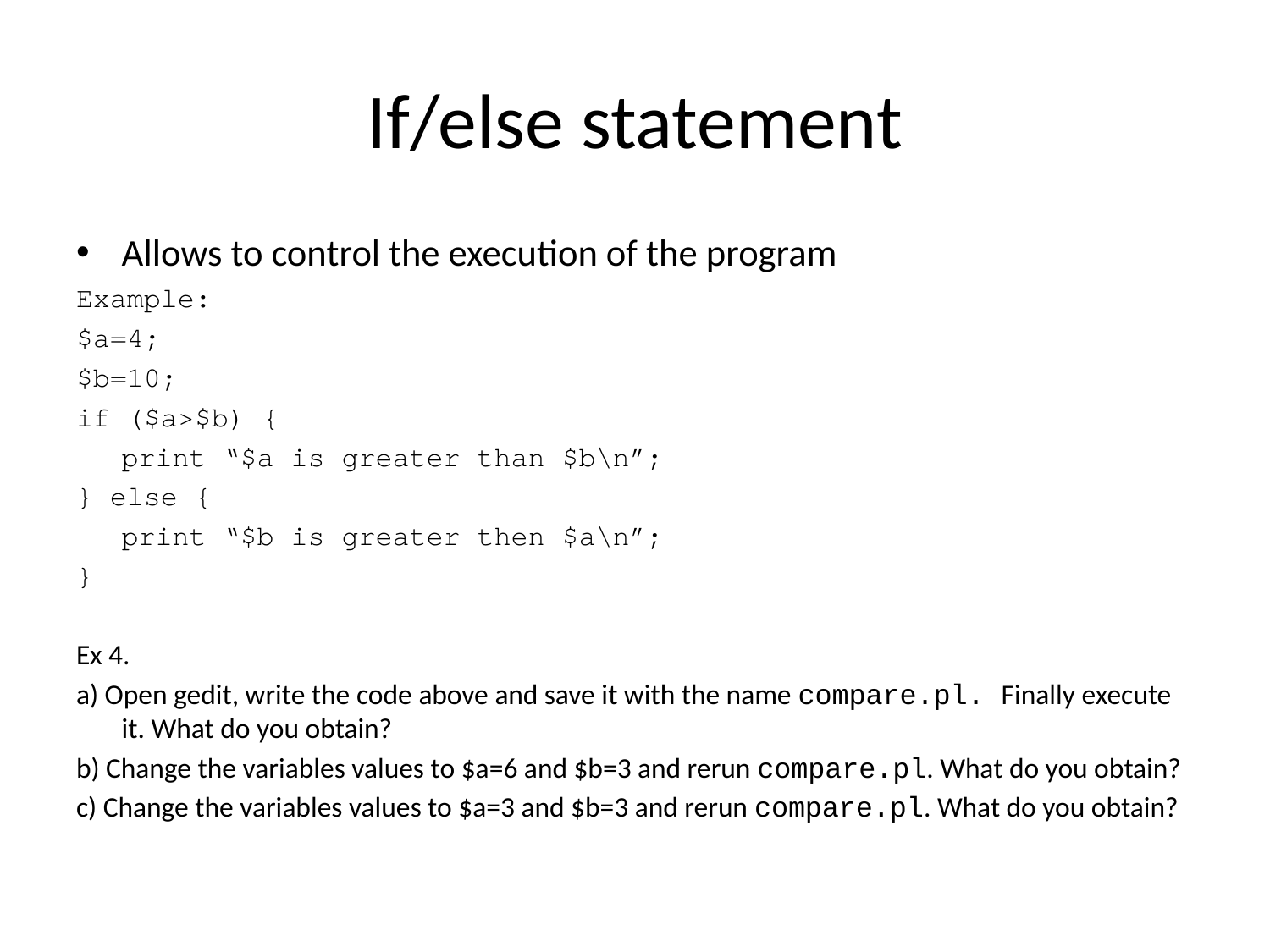

# If/else statement
Allows to control the execution of the program
Example:
$a=4;
$b=10;
if ($a>$b) {
	print “$a is greater than $b\n”;
} else {
	print “$b is greater then $a\n”;
}

Ex 4.
a) Open gedit, write the code above and save it with the name compare.pl. Finally execute it. What do you obtain?
b) Change the variables values to $a=6 and $b=3 and rerun compare.pl. What do you obtain?
c) Change the variables values to $a=3 and $b=3 and rerun compare.pl. What do you obtain?